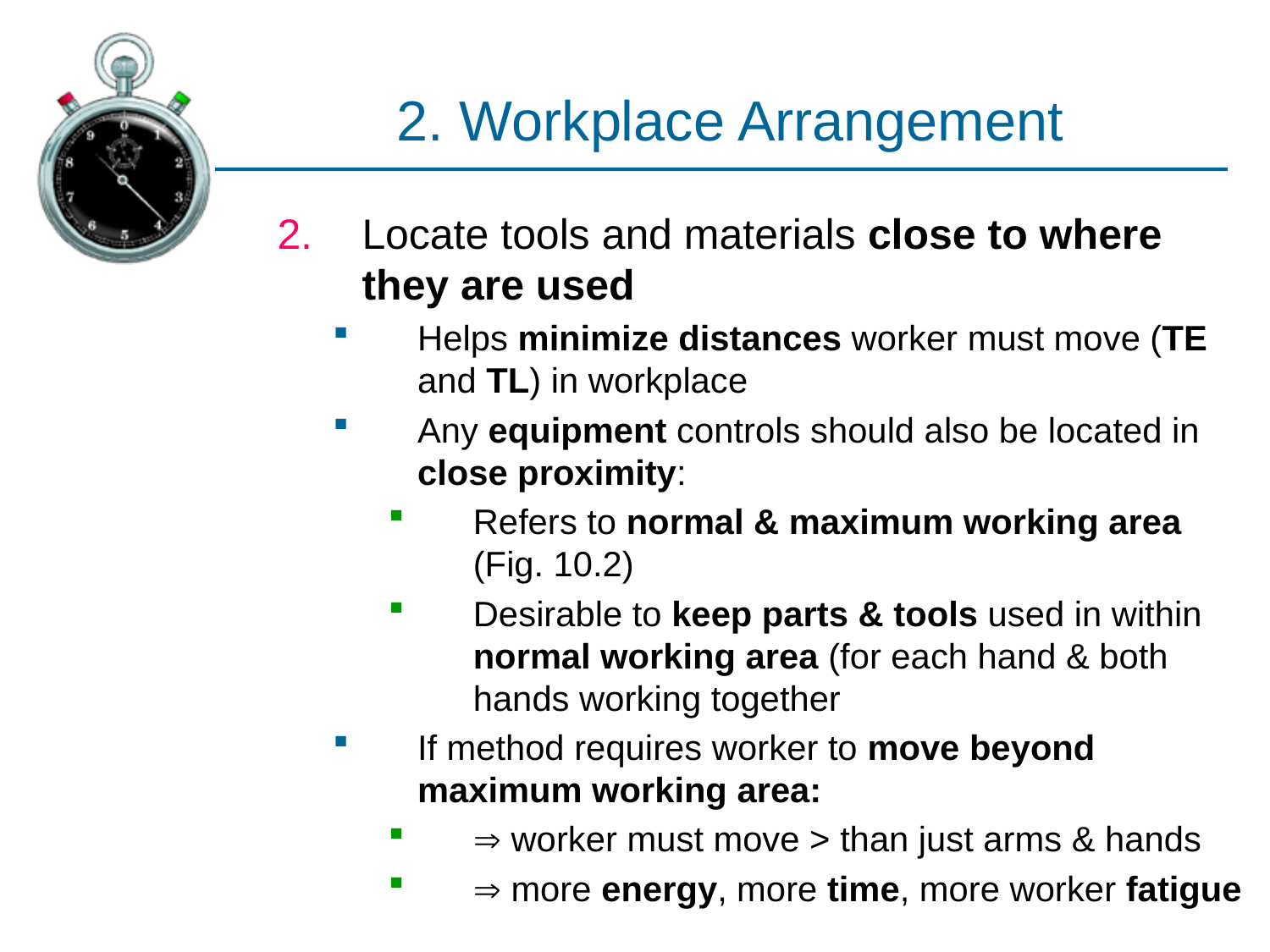

# 2. Workplace Arrangement
Locate tools and materials close to where they are used
Helps minimize distances worker must move (TE and TL) in workplace
Any equipment controls should also be located in close proximity:
Refers to normal & maximum working area (Fig. 10.2)
Desirable to keep parts & tools used in within normal working area (for each hand & both hands working together
If method requires worker to move beyond maximum working area:
⇒ worker must move > than just arms & hands
⇒ more energy, more time, more worker fatigue